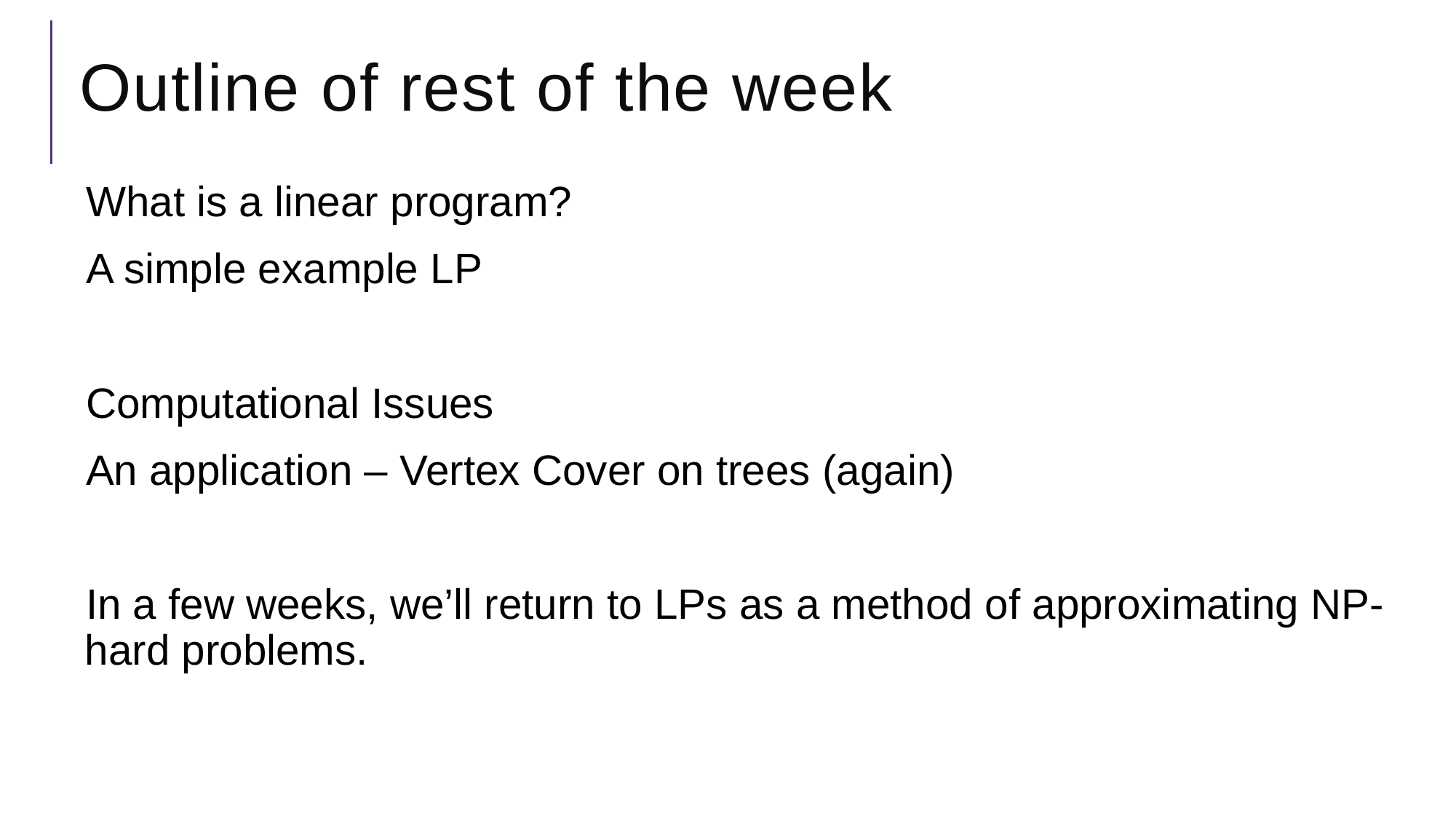

# Outline of rest of the week
What is a linear program?
A simple example LP

Computational Issues
An application – Vertex Cover on trees (again)

In a few weeks, we’ll return to LPs as a method of approximating NP-hard problems.